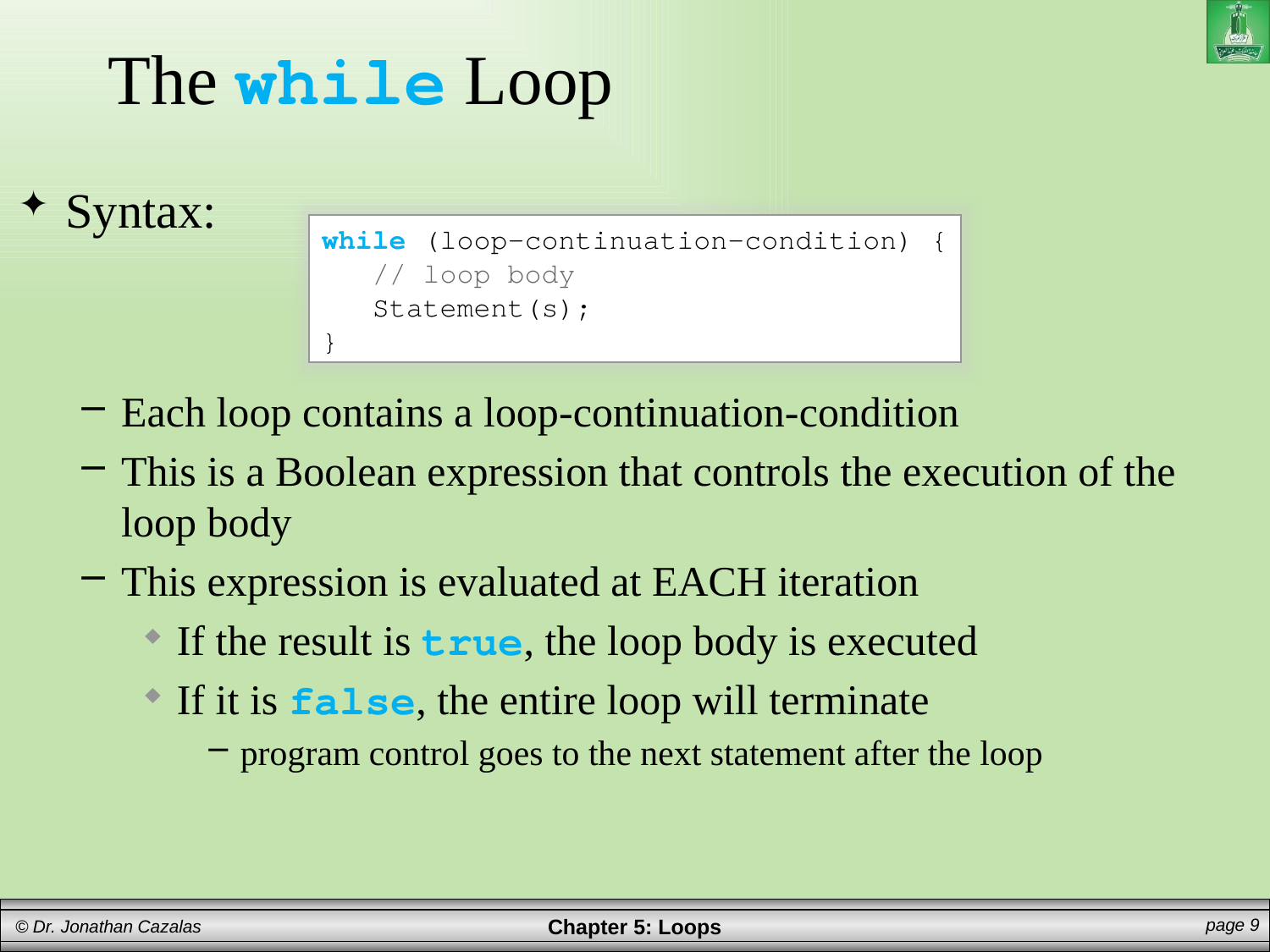

# The while Loop
Syntax:

Each loop contains a loop-continuation-condition
This is a Boolean expression that controls the execution of the loop body
This expression is evaluated at EACH iteration
If the result is true, the loop body is executed
If it is false, the entire loop will terminate
program control goes to the next statement after the loop

while (loop-continuation-condition) {
   // loop body
   Statement(s);
}